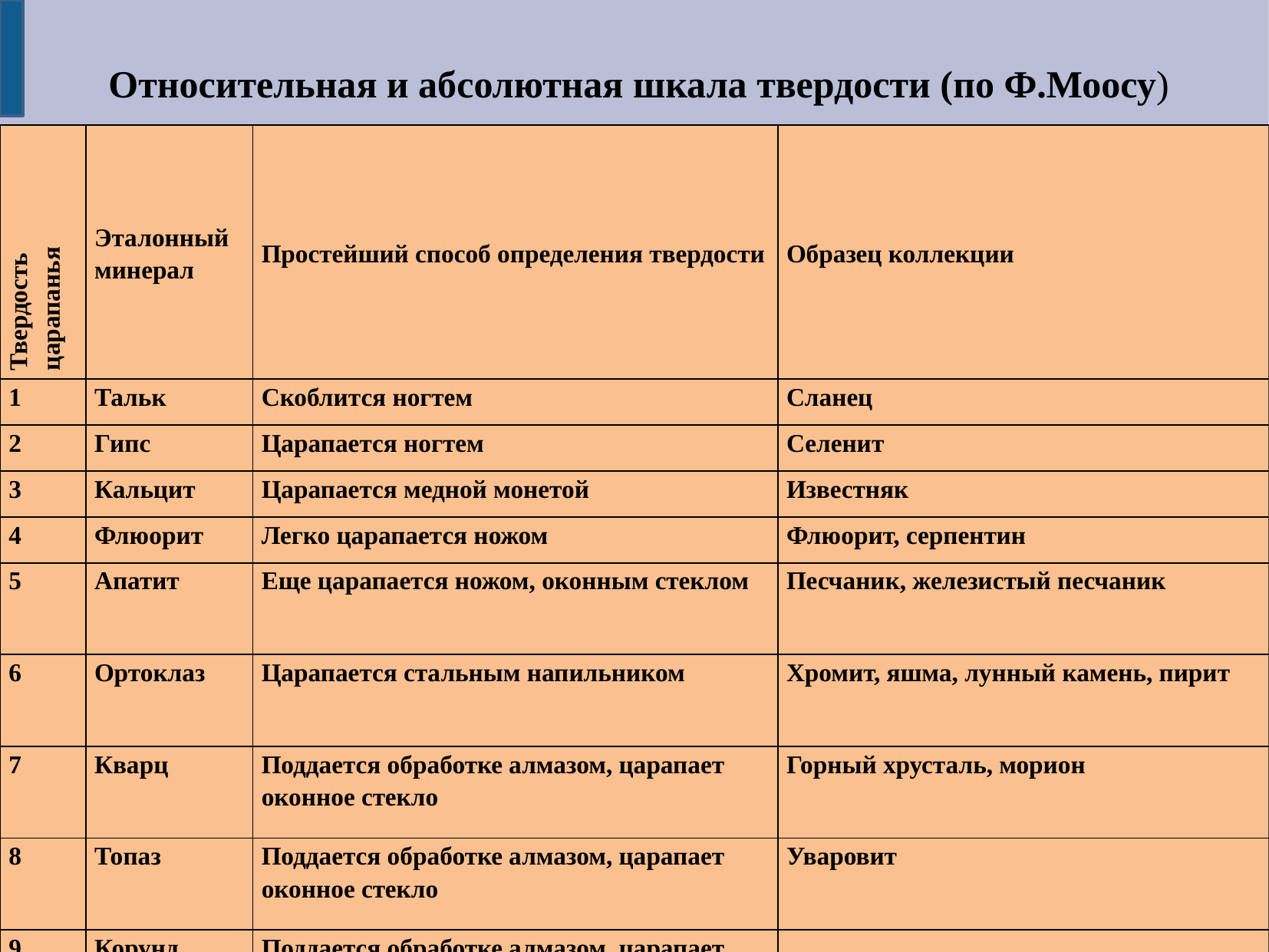

Относительная и абсолютная шкала твердости (по Ф.Моосу)
| Твердость царапанья | Эталонный минерал | Простейший способ определения твердости | Образец коллекции |
| --- | --- | --- | --- |
| 1 | Тальк | Скоблится ногтем | Сланец |
| 2 | Гипс | Царапается ногтем | Селенит |
| 3 | Кальцит | Царапается медной монетой | Известняк |
| 4 | Флюорит | Легко царапается ножом | Флюорит, серпентин |
| 5 | Апатит | Еще царапается ножом, оконным стеклом | Песчаник, железистый песчаник |
| 6 | Ортоклаз | Царапается стальным напильником | Хромит, яшма, лунный камень, пирит |
| 7 | Кварц | Поддается обработке алмазом, царапает оконное стекло | Горный хрусталь, морион |
| 8 | Топаз | Поддается обработке алмазом, царапает оконное стекло | Уваровит |
| 9 | Корунд | Поддается обработке алмазом, царапает оконное стекло |  |
| 10 | Алмаз |  |  |